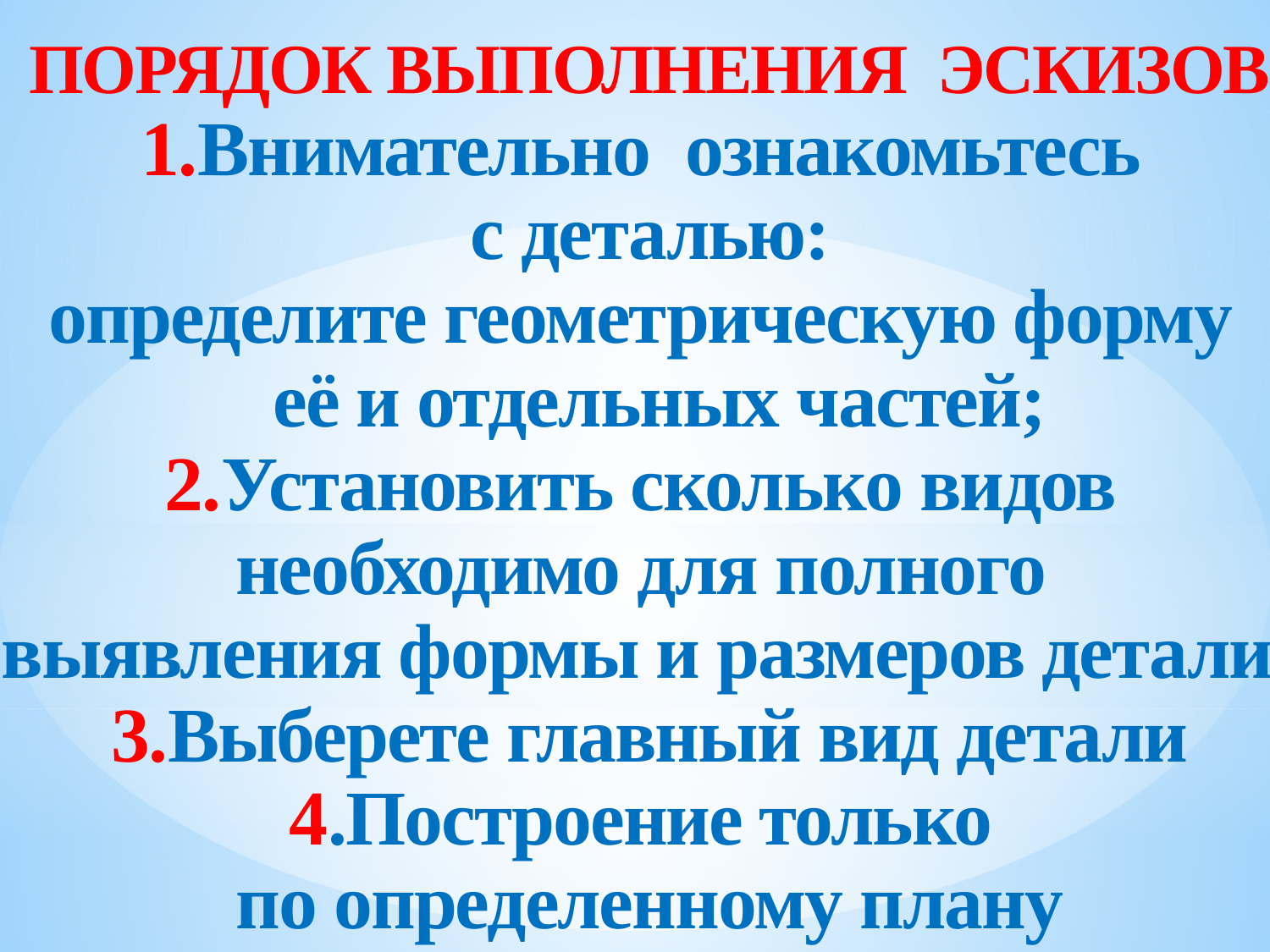

Порядок выполнения  эскизов
1.Внимательно  ознакомьтесь
 с деталью:
определите геометрическую форму
 её и отдельных частей;
2.Установить сколько видов
необходимо для полного
выявления формы и размеров детали;
3.Выберете главный вид детали
4.Построение только
по определенному плану